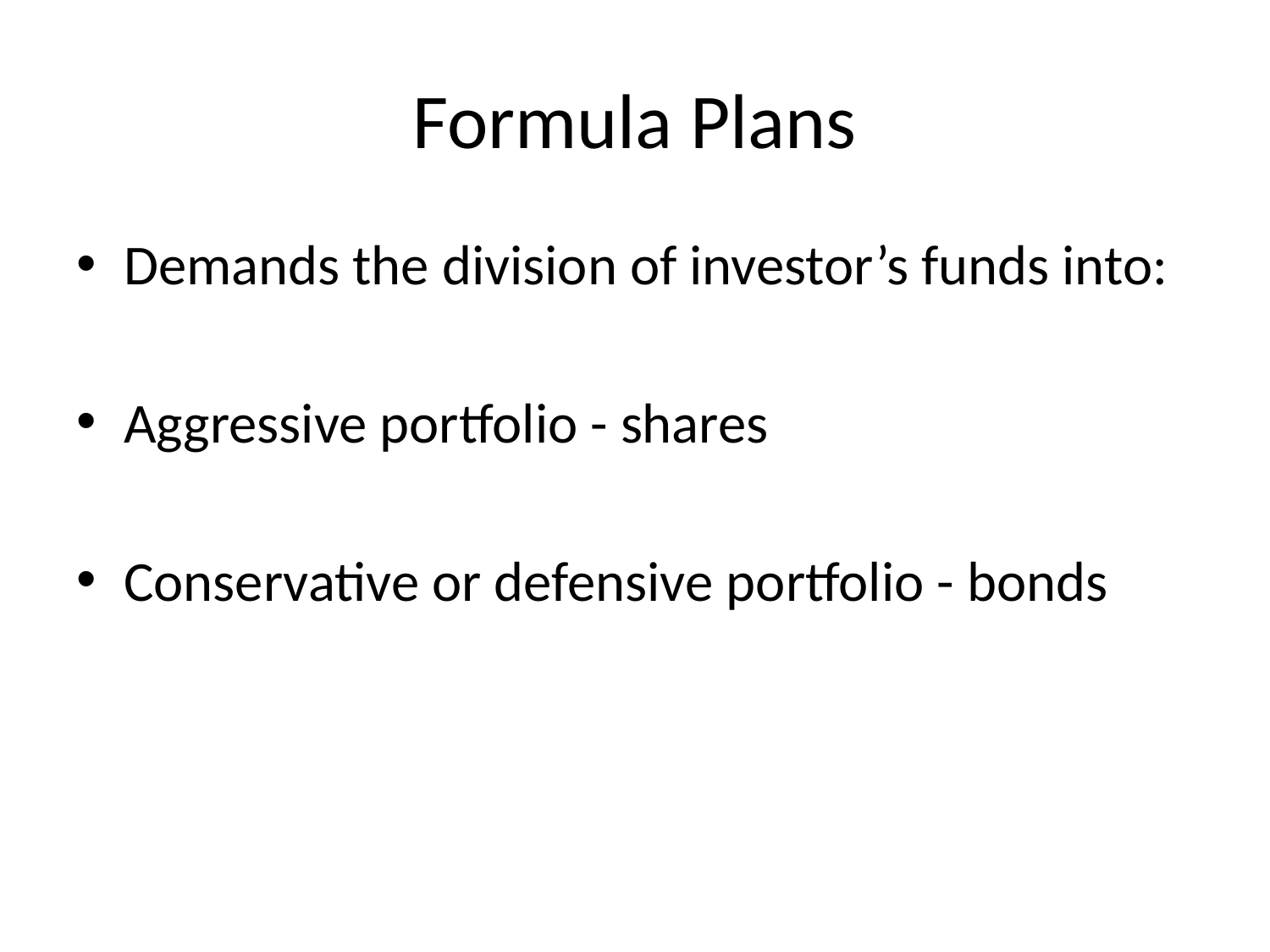

# Formula Plans
Demands the division of investor’s funds into:

Aggressive portfolio - shares

Conservative or defensive portfolio - bonds